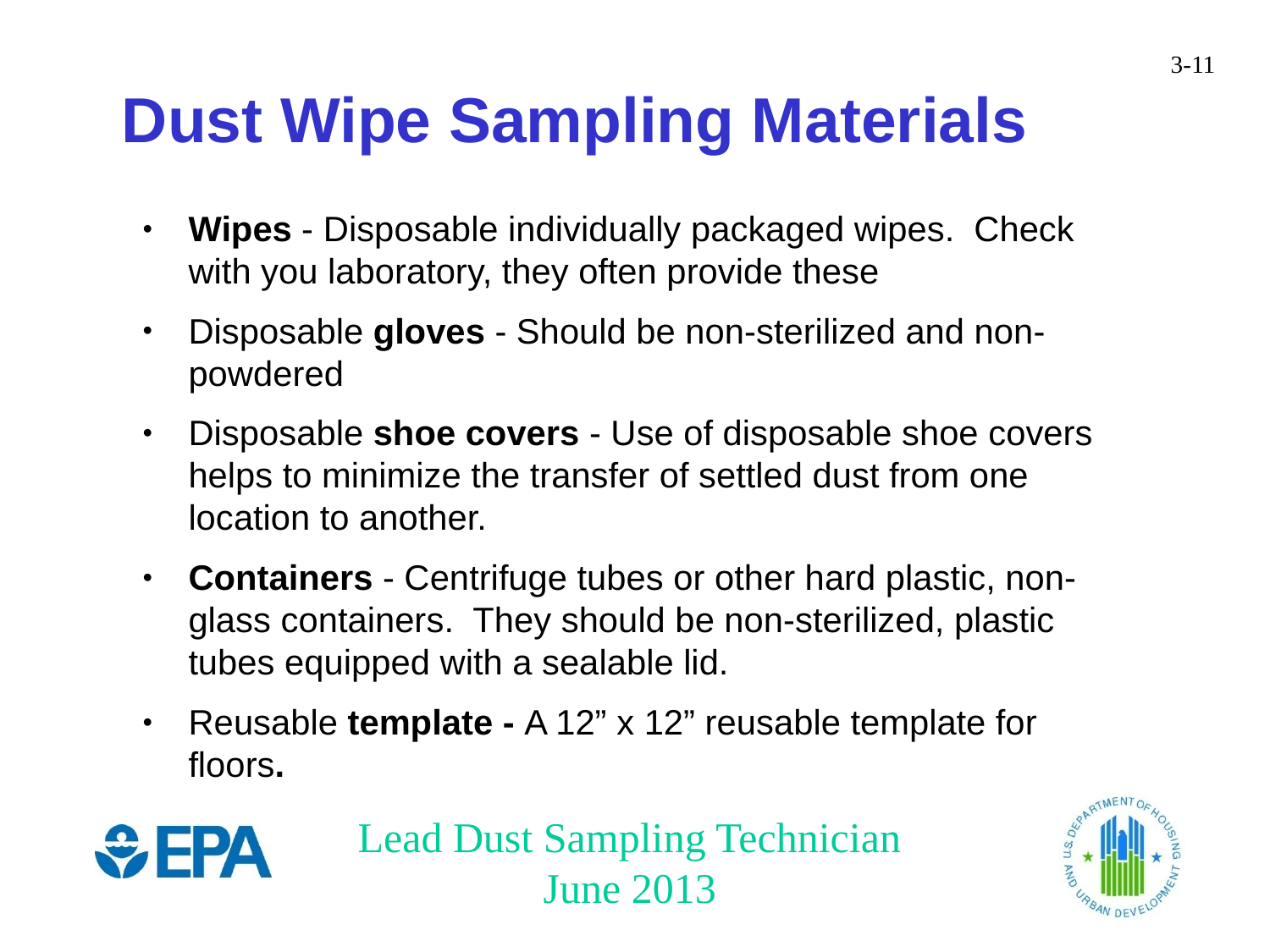

Dust Wipe Sampling Materials
Wipes - Disposable individually packaged wipes.  Check with you laboratory, they often provide these
Disposable gloves - Should be non-sterilized and non-powdered
Disposable shoe covers - Use of disposable shoe covers helps to minimize the transfer of settled dust from one location to another.
Containers - Centrifuge tubes or other hard plastic, non-glass containers.  They should be non-sterilized, plastic tubes equipped with a sealable lid.
Reusable template - A 12” x 12” reusable template for floors.